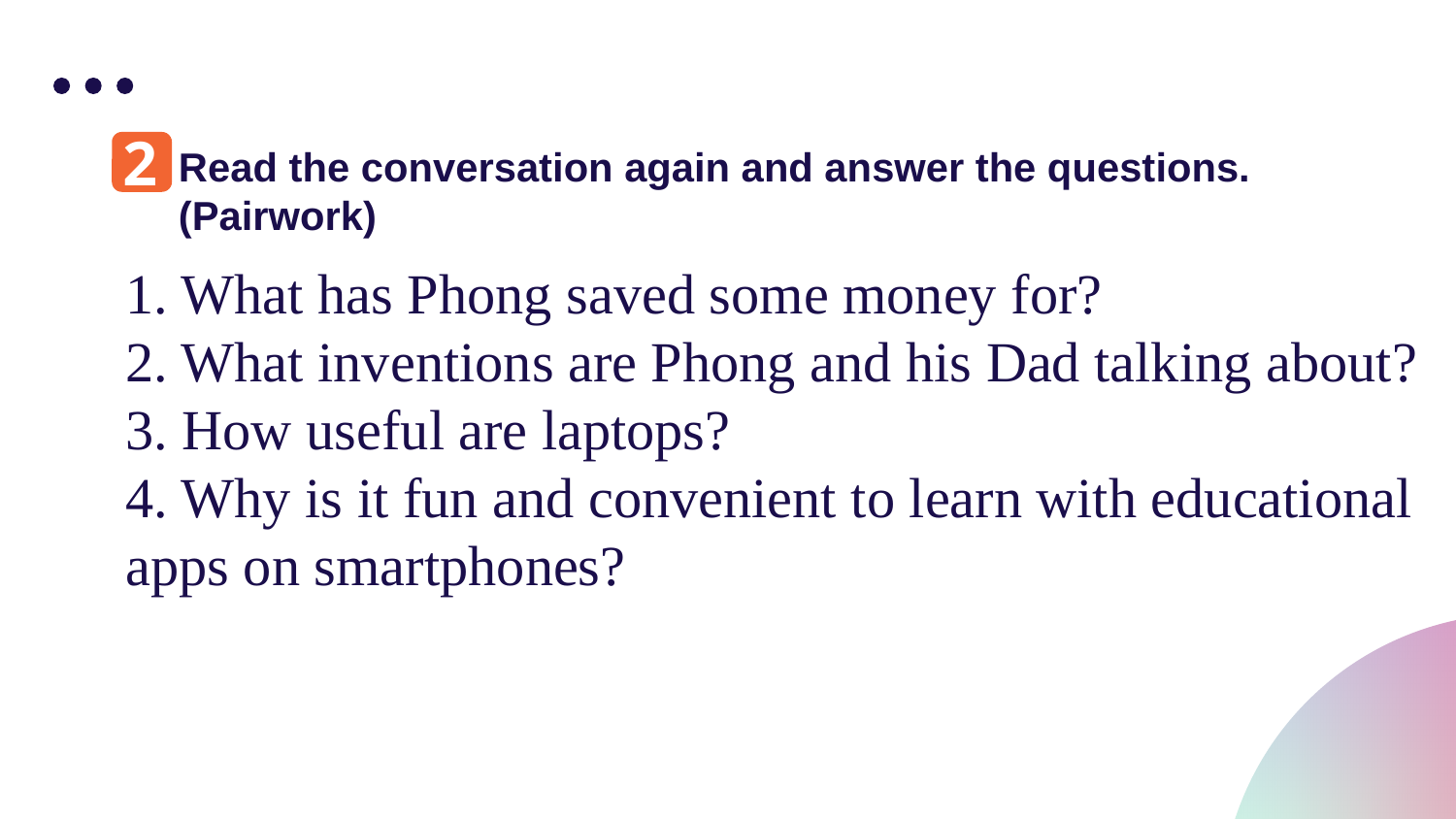

PRACTICE
2

Read the conversation again and answer the questions. (Pairwork)
1. What has Phong saved some money for?
2. What inventions are Phong and his Dad talking about?
3. How useful are laptops?
4. Why is it fun and convenient to learn with educational apps on smartphones?